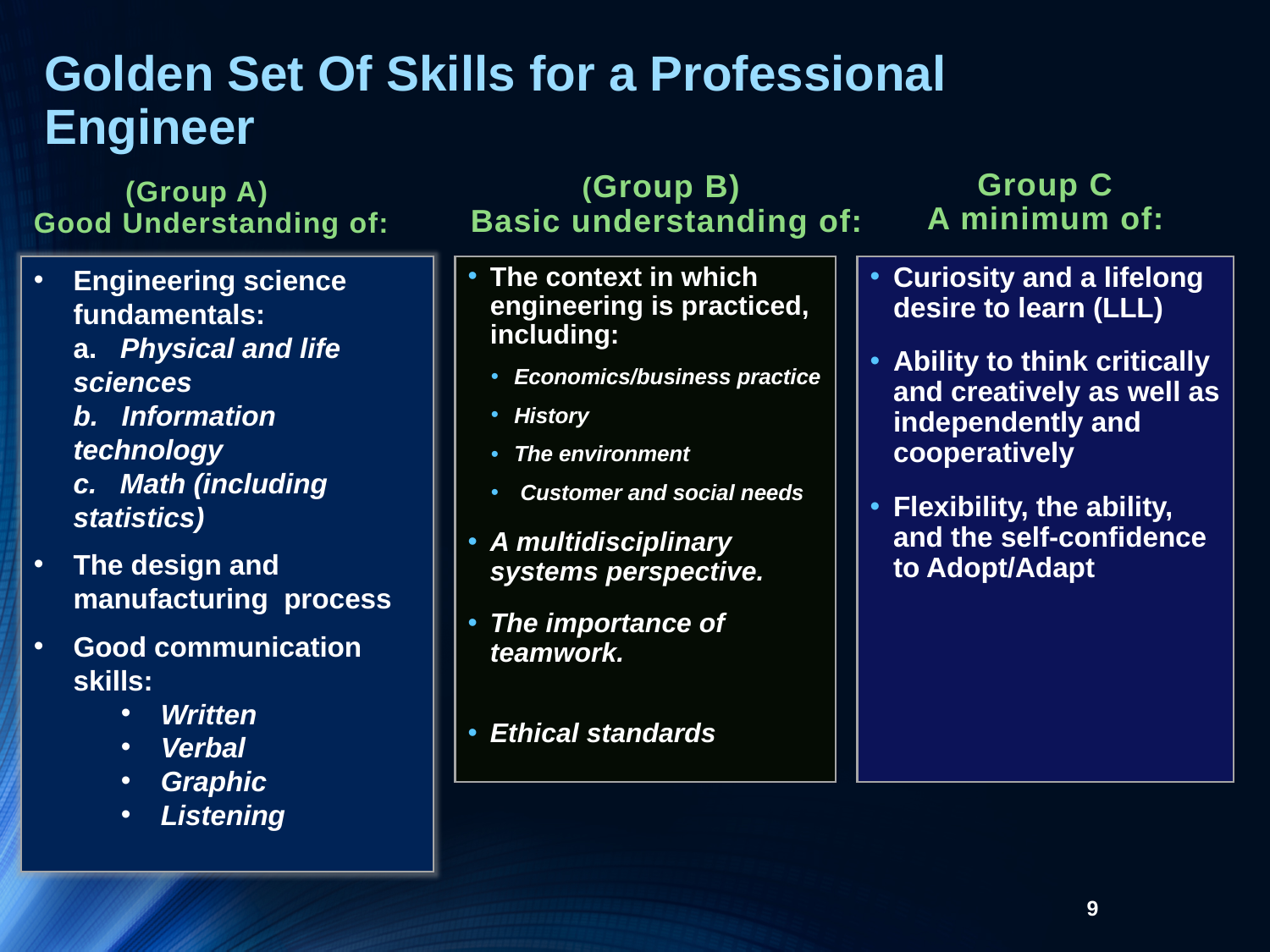

Golden Set Of Skills for a Professional Engineer
# (Group A) Good Understanding of:
Group C
A minimum of:
(Group B)
Basic understanding of:
Engineering science fundamentals:
a.   Physical and life sciences
b.   Information technology
c.   Math (including statistics)
The design and manufacturing  process
Good communication skills:
Written
Verbal
Graphic
Listening
Curiosity and a lifelong desire to learn (LLL)
Ability to think critically and creatively as well as independently and cooperatively
Flexibility, the ability, and the self-confidence to Adopt/Adapt
The context in which engineering is practiced, including:
Economics/business practice
History
The environment
 Customer and social needs
A multidisciplinary systems perspective.
The importance of teamwork.
Ethical standards
9